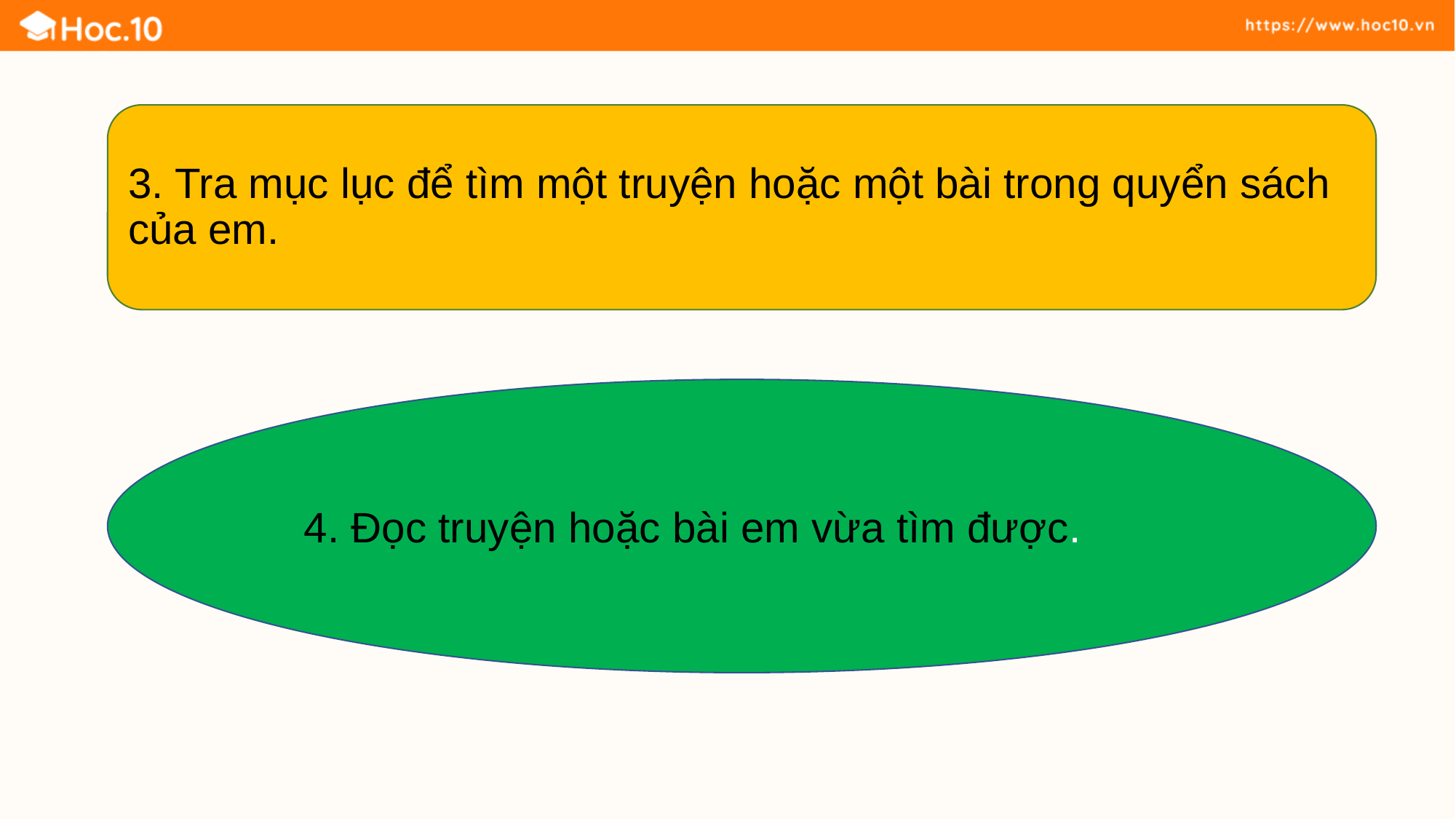

3. Tra mục lục để tìm một truyện hoặc một bài trong quyển sách của em.
4. Đọc truyện hoặc bài em vừa tìm được.